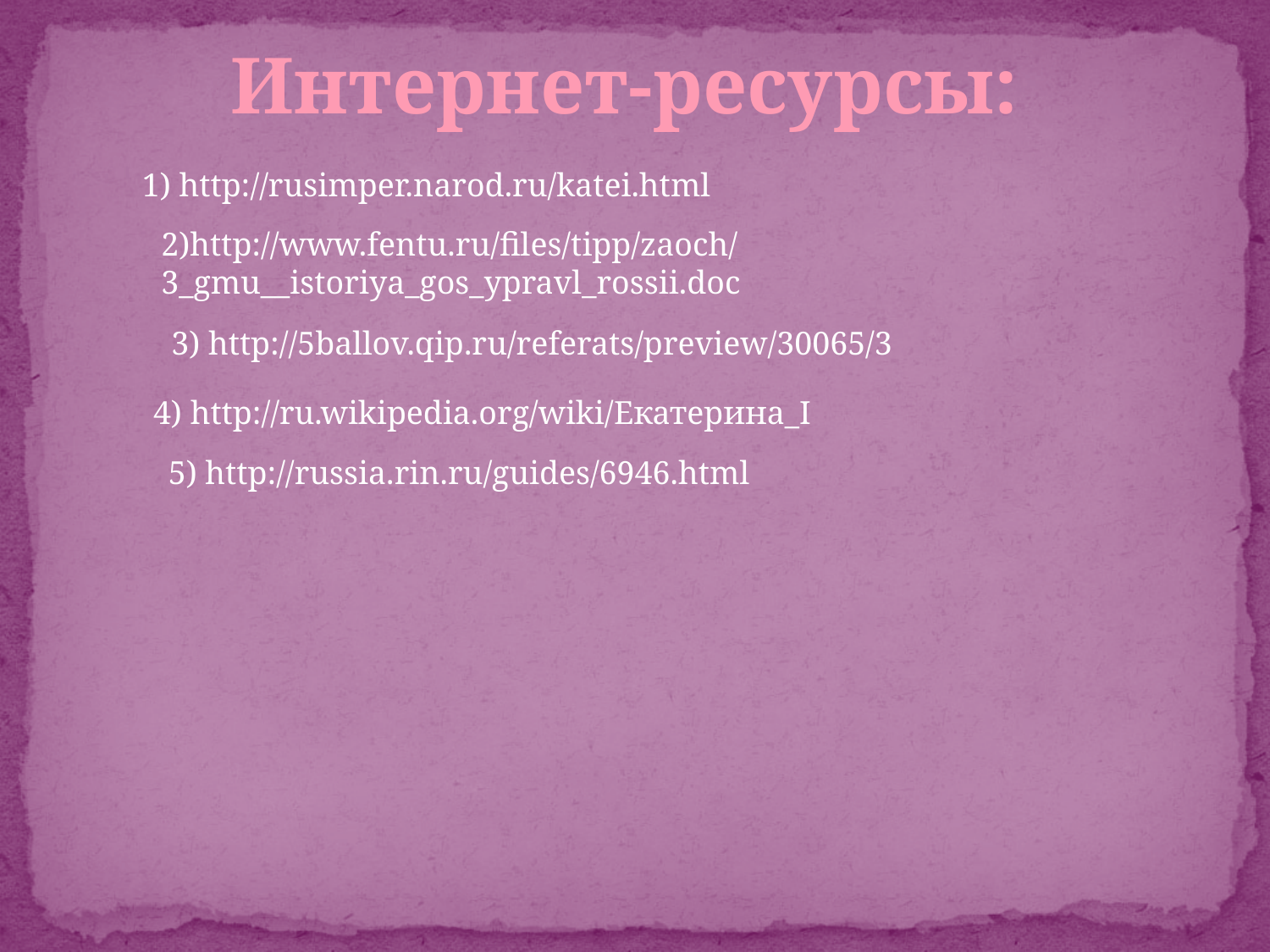

Интернет-ресурсы:
1) http://rusimper.narod.ru/katei.html
2)http://www.fentu.ru/files/tipp/zaoch/3_gmu__istoriya_gos_ypravl_rossii.doc
3) http://5ballov.qip.ru/referats/preview/30065/3
4) http://ru.wikipedia.org/wiki/Екатерина_I
5) http://russia.rin.ru/guides/6946.html